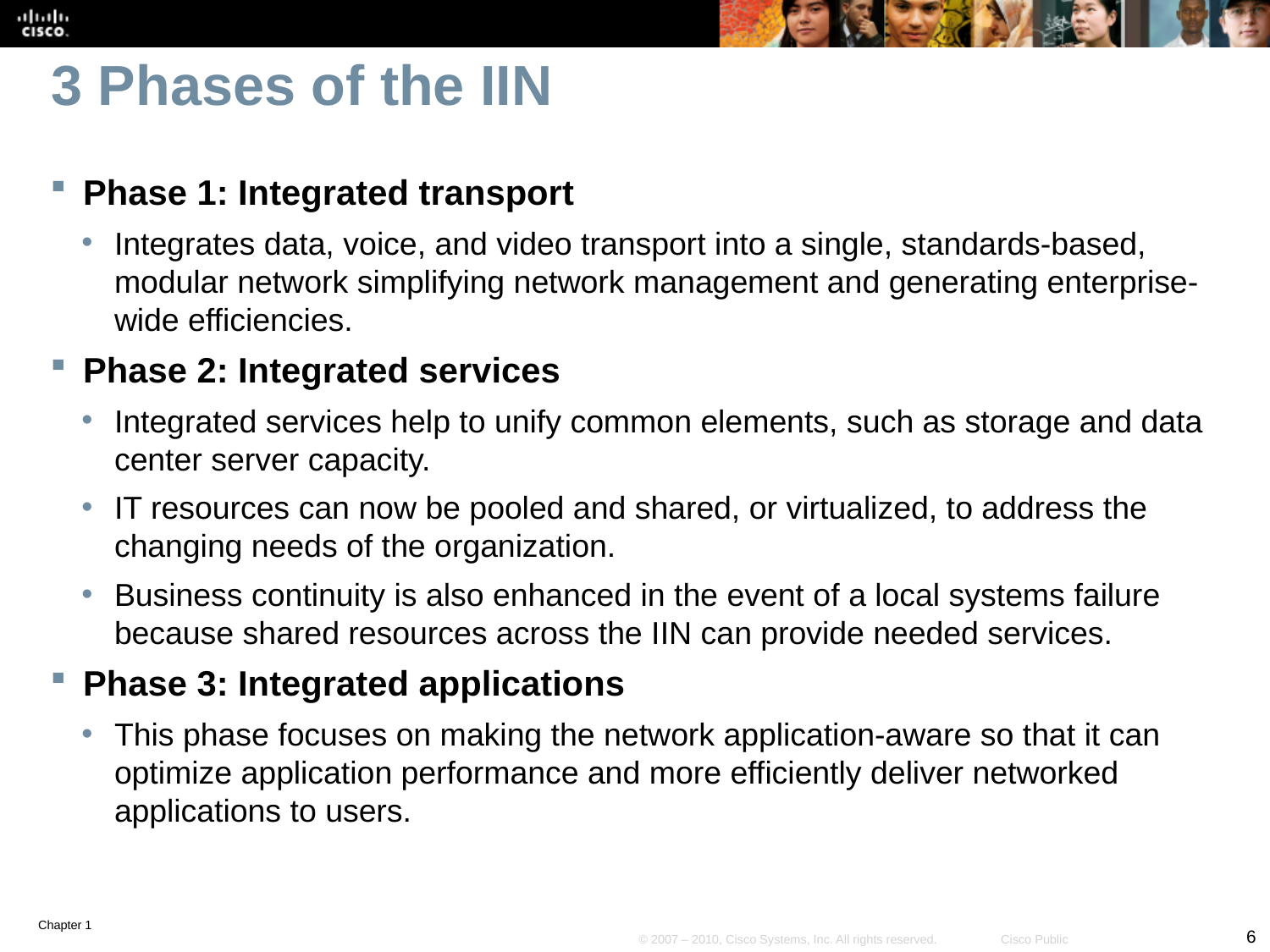

# 3 Phases of the IIN
Phase 1: Integrated transport
Integrates data, voice, and video transport into a single, standards-based, modular network simplifying network management and generating enterprise-wide efficiencies.
Phase 2: Integrated services
Integrated services help to unify common elements, such as storage and data center server capacity.
IT resources can now be pooled and shared, or virtualized, to address the changing needs of the organization.
Business continuity is also enhanced in the event of a local systems failure because shared resources across the IIN can provide needed services.
Phase 3: Integrated applications
This phase focuses on making the network application-aware so that it can optimize application performance and more efficiently deliver networked applications to users.